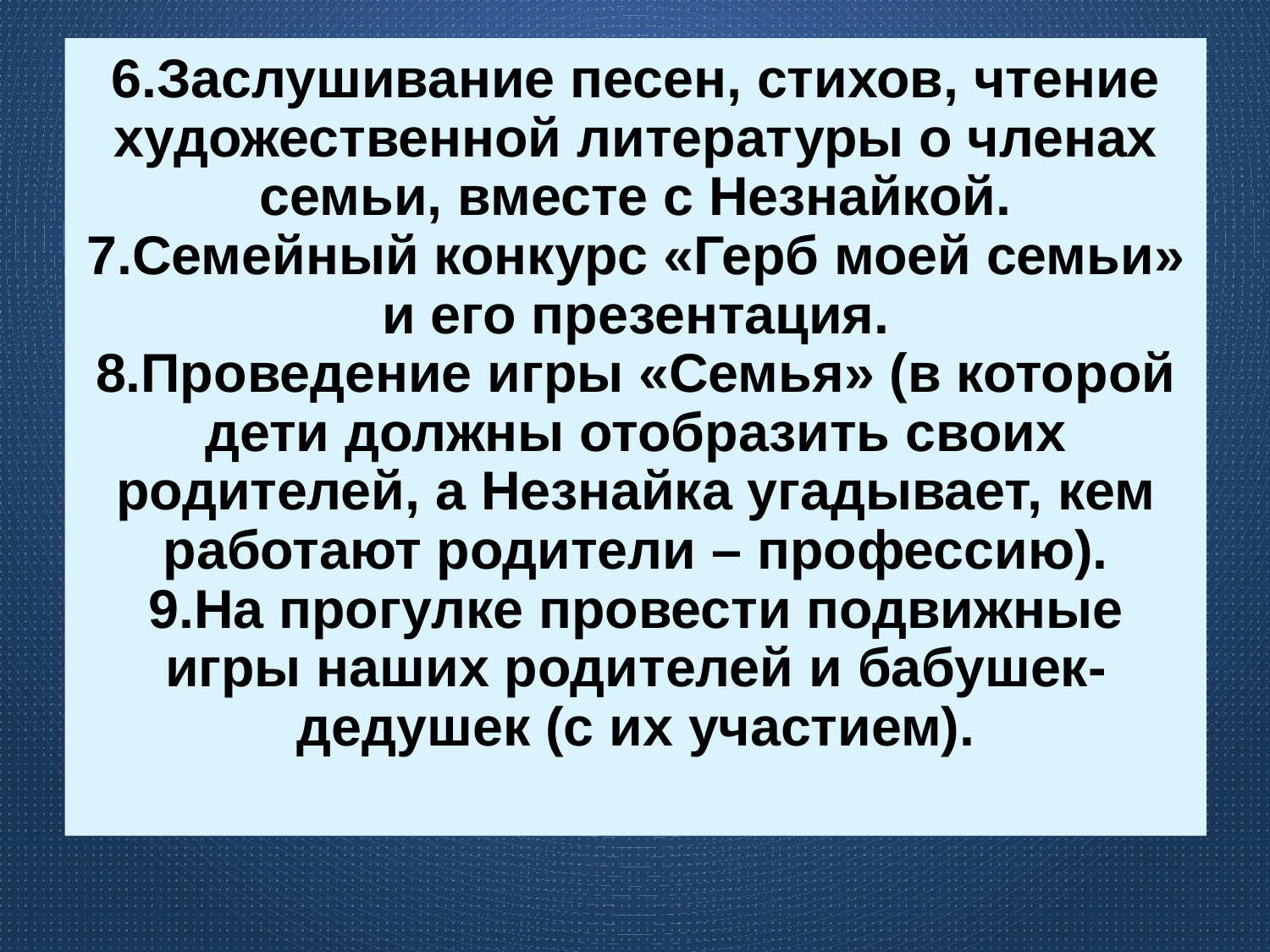

# 6.Заслушивание песен, стихов, чтение художественной литературы о членах семьи, вместе с Незнайкой. 7.Семейный конкурс «Герб моей семьи» и его презентация. 8.Проведение игры «Семья» (в которой дети должны отобразить своих родителей, а Незнайка угадывает, кем работают родители – профессию). 9.На прогулке провести подвижные игры наших родителей и бабушек-дедушек (с их участием).